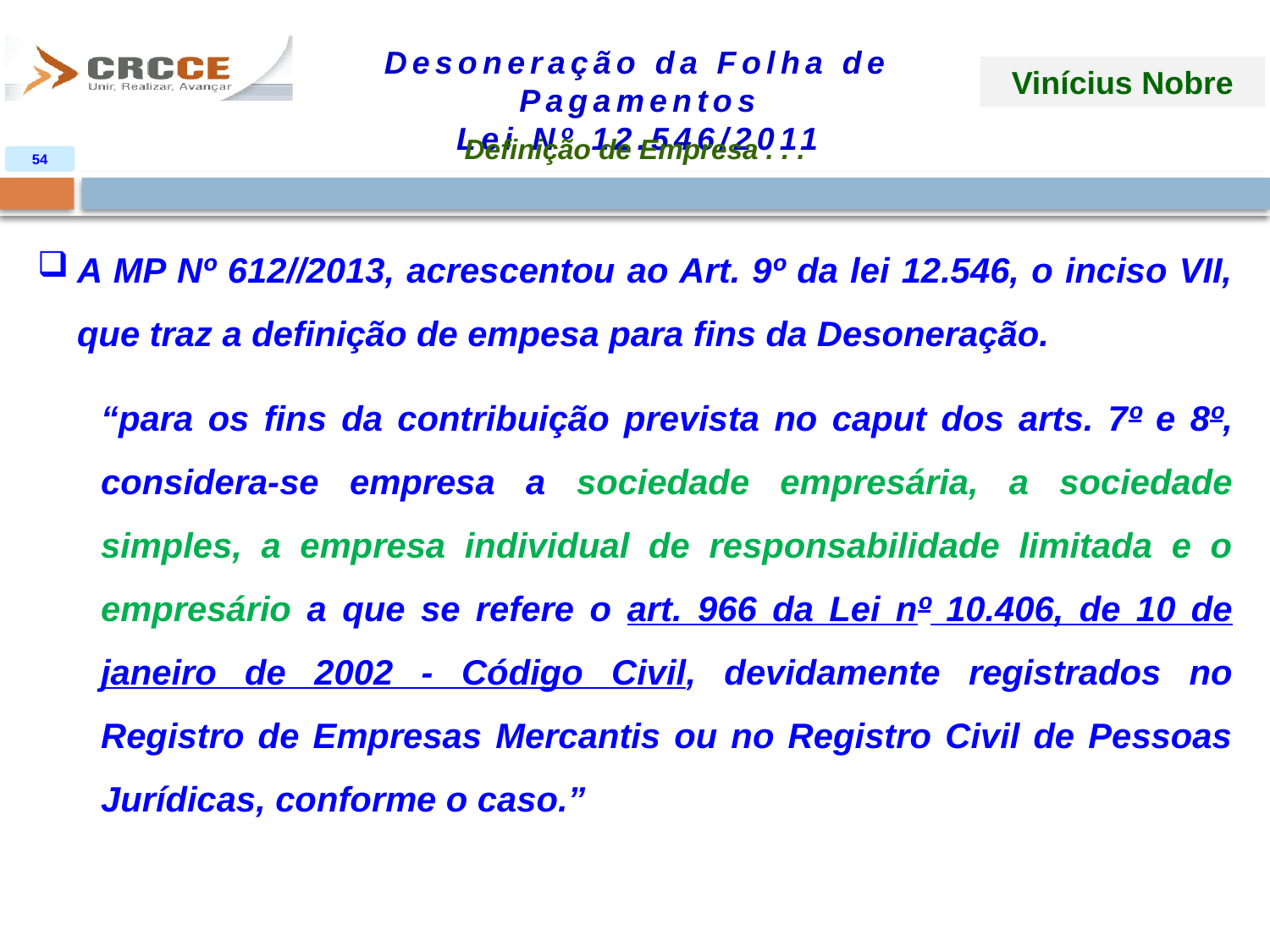

Definição de Empresa . . .
54
A MP Nº 612//2013, acrescentou ao Art. 9º da lei 12.546, o inciso VII, que traz a definição de empesa para fins da Desoneração.
“para os fins da contribuição prevista no caput dos arts. 7º e 8º, considera-se empresa a sociedade empresária, a sociedade simples, a empresa individual de responsabilidade limitada e o empresário a que se refere o art. 966 da Lei nº 10.406, de 10 de janeiro de 2002 - Código Civil, devidamente registrados no Registro de Empresas Mercantis ou no Registro Civil de Pessoas Jurídicas, conforme o caso.”